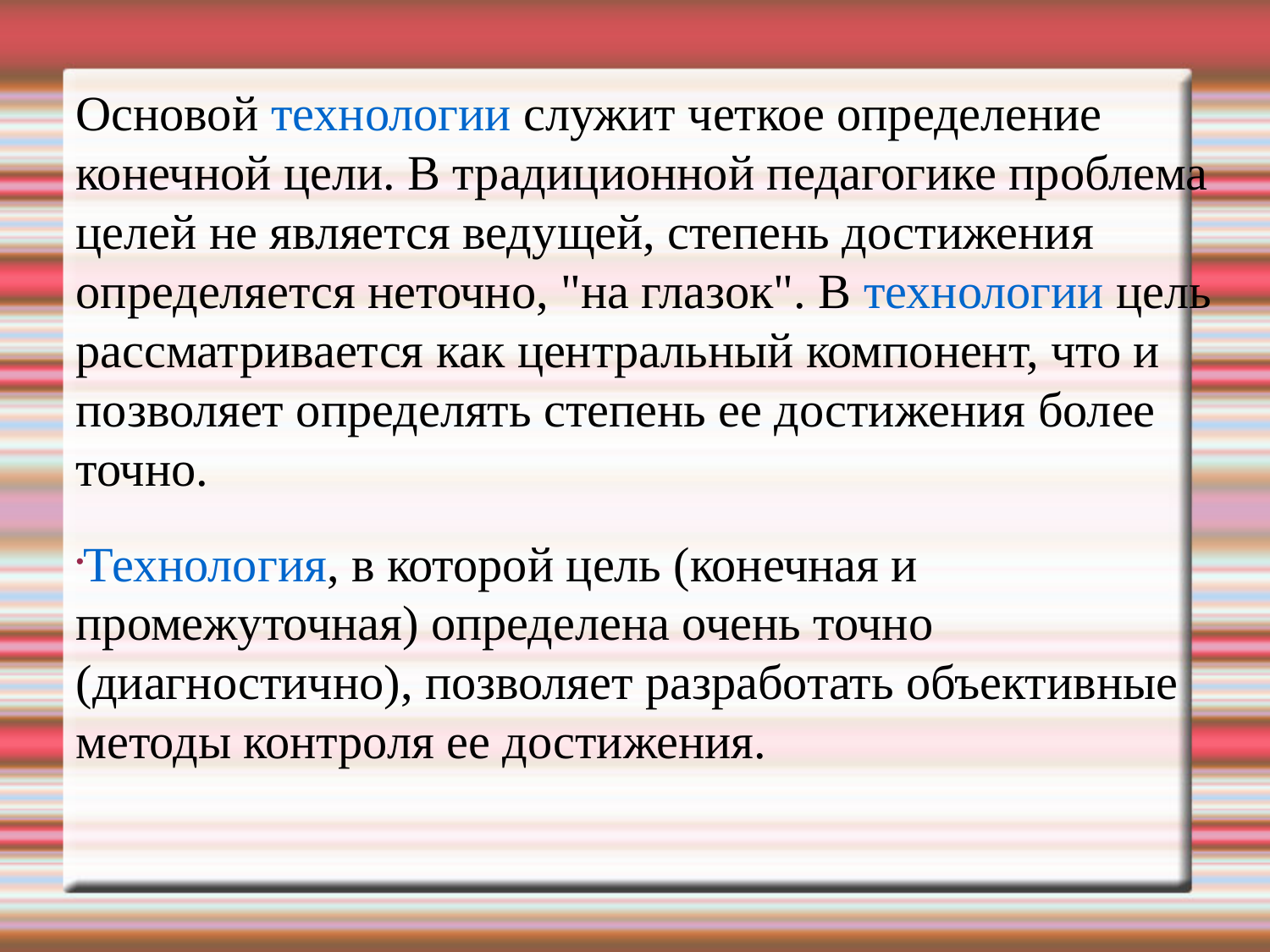

Основой технологии служит четкое определение конечной цели. В традиционной педагогике проблема целей не является ведущей, степень достижения определяется неточно, "на глазок". В технологии цель рассматривается как центральный компонент, что и позволяет определять степень ее достижения более точно.
Технология, в которой цель (конечная и промежуточная) определена очень точно (диагностично), позволяет разработать объективные методы контроля ее достижения.